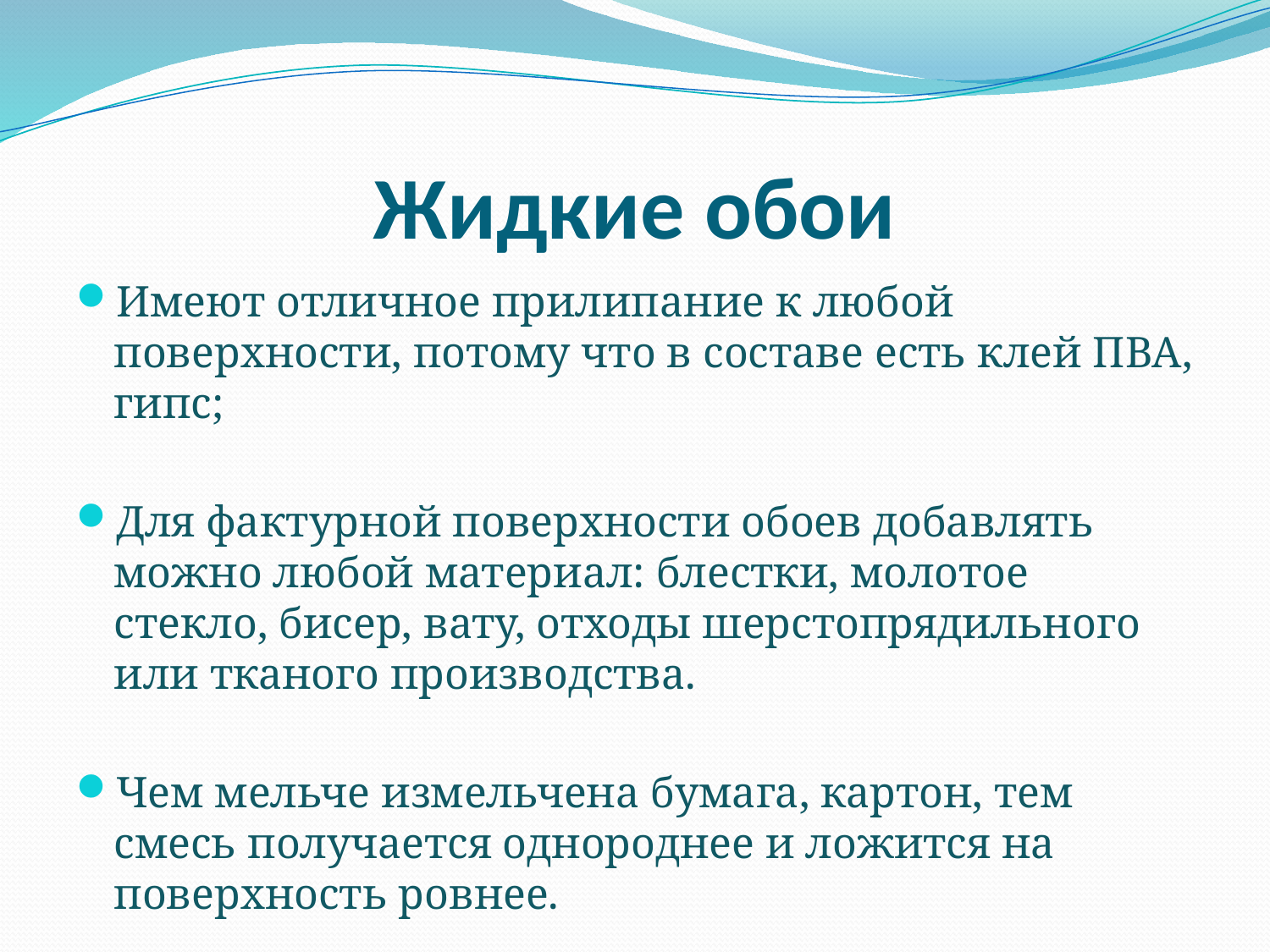

# Жидкие обои
Имеют отличное прилипание к любой поверхности, потому что в составе есть клей ПВА, гипс;

Для фактурной поверхности обоев добавлять можно любой материал: блестки, молотое стекло, бисер, вату, отходы шерстопрядильного или тканого производства.

Чем мельче измельчена бумага, картон, тем смесь получается однороднее и ложится на поверхность ровнее.